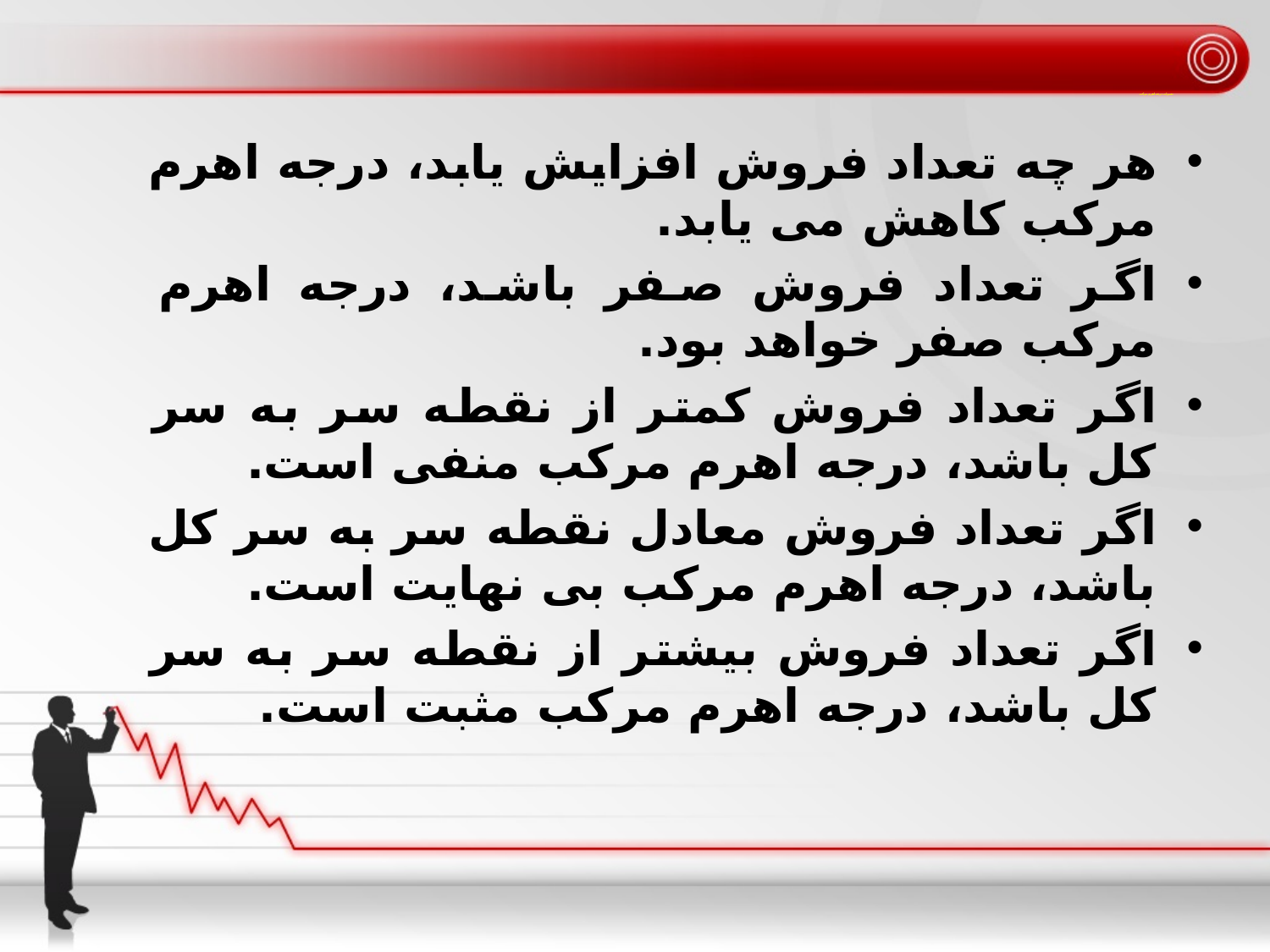

# تغییرات درجه اهرم مرکب
هر چه تعداد فروش افزایش یابد، درجه اهرم مرکب کاهش می یابد.
اگر تعداد فروش صفر باشد، درجه اهرم مرکب صفر خواهد بود.
اگر تعداد فروش کمتر از نقطه سر به سر کل باشد، درجه اهرم مرکب منفی است.
اگر تعداد فروش معادل نقطه سر به سر کل باشد، درجه اهرم مرکب بی نهایت است.
اگر تعداد فروش بیشتر از نقطه سر به سر کل باشد، درجه اهرم مرکب مثبت است.